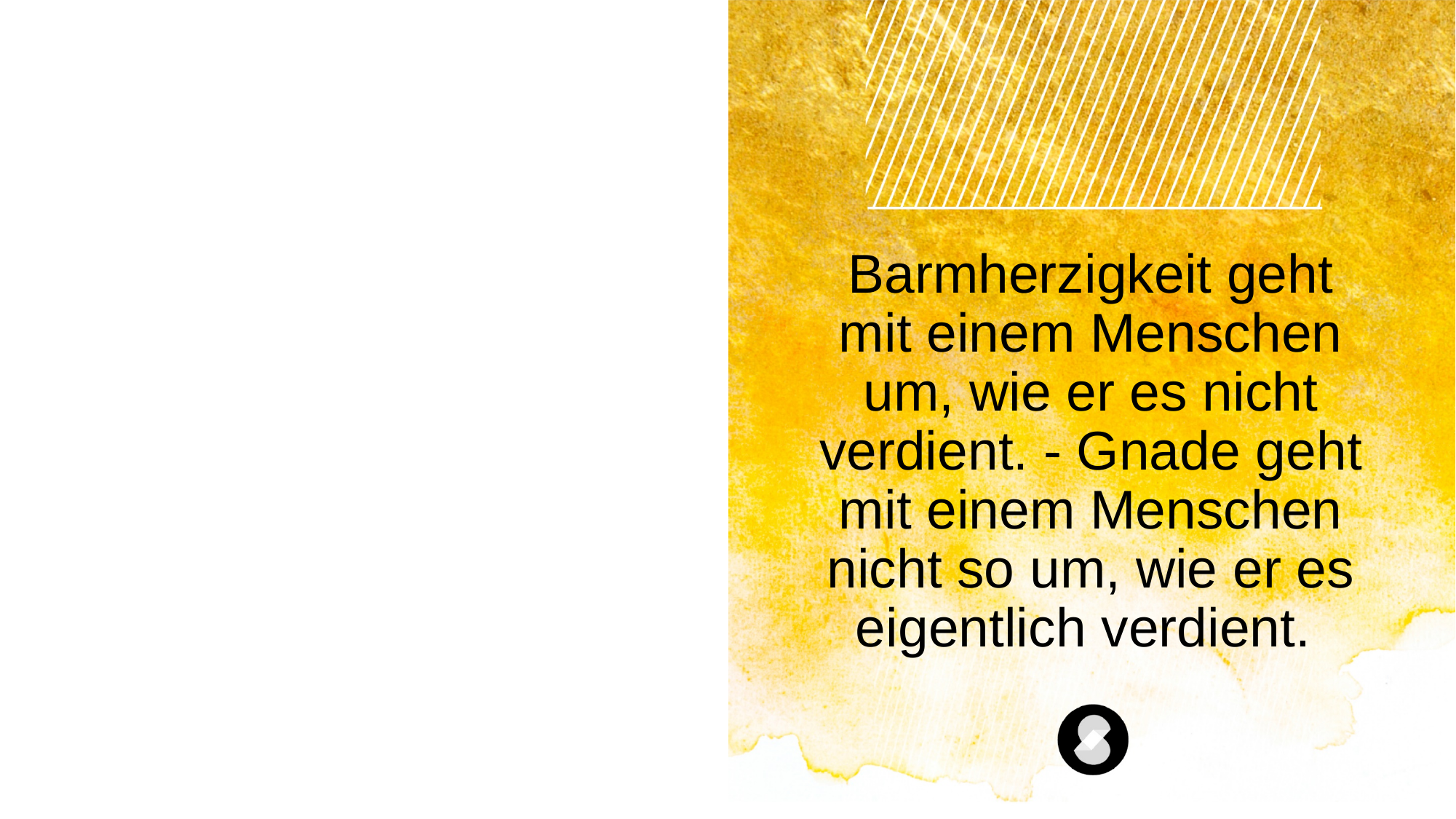

# Barmherzigkeit geht mit einem Menschen um, wie er es nicht verdient. - Gnade geht mit einem Menschen nicht so um, wie er es eigentlich verdient.